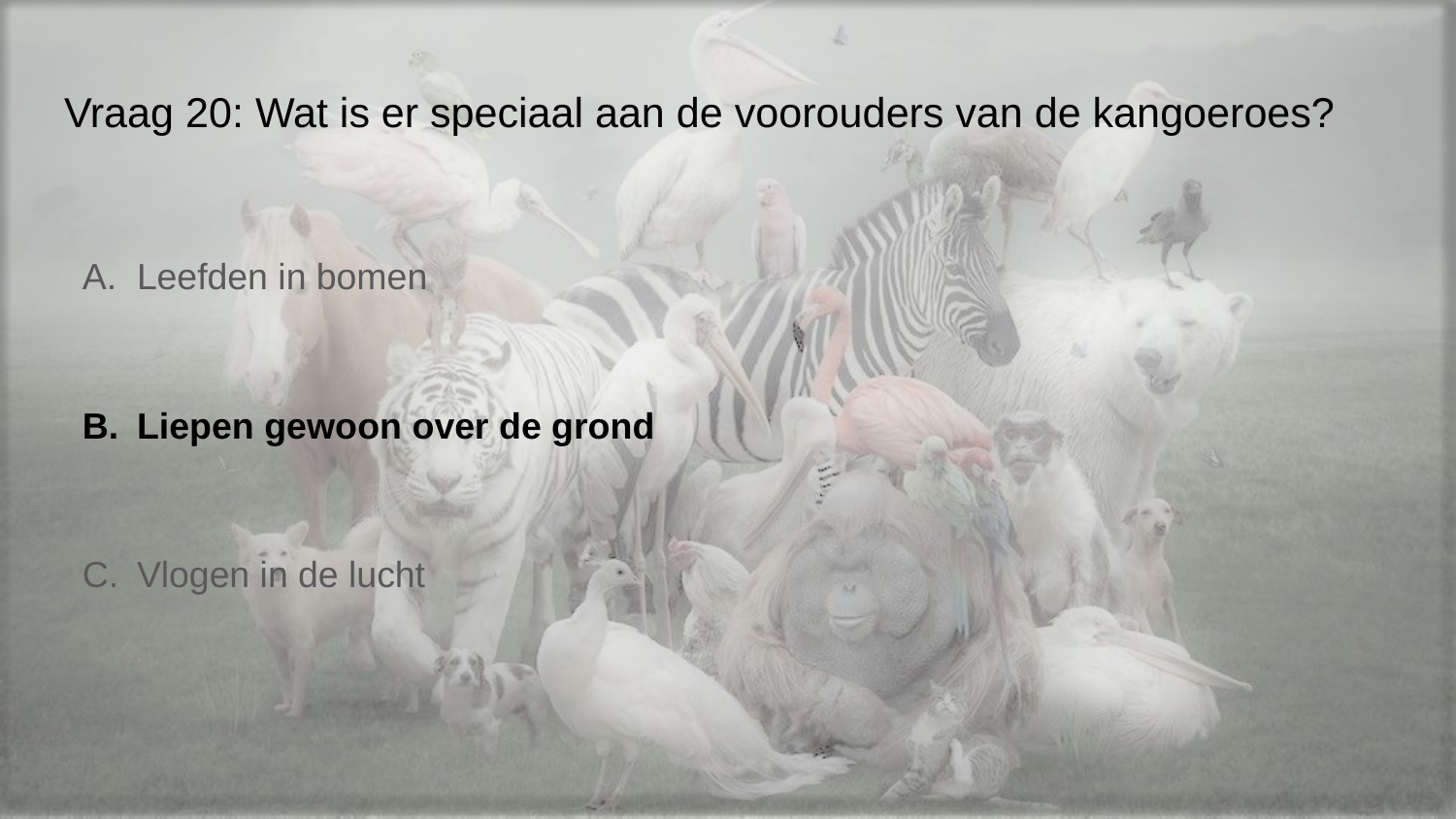

# Vraag 20: Wat is er speciaal aan de voorouders van de kangoeroes?
Leefden in bomen

Liepen gewoon over de grond

Vlogen in de lucht